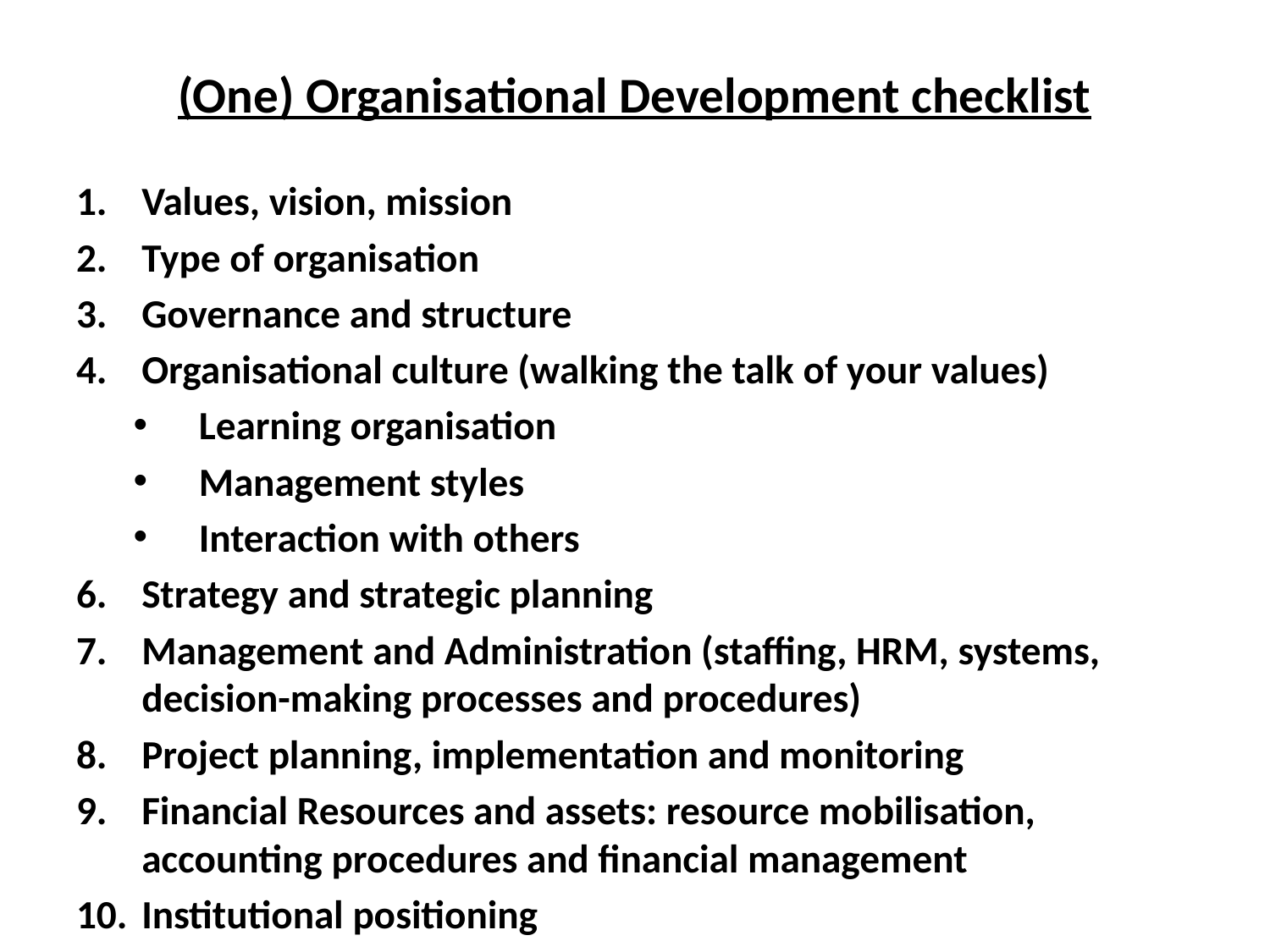

# (One) Organisational Development checklist
Values, vision, mission
Type of organisation
Governance and structure
Organisational culture (walking the talk of your values)
Learning organisation
Management styles
Interaction with others
Strategy and strategic planning
Management and Administration (staffing, HRM, systems, decision-making processes and procedures)
Project planning, implementation and monitoring
Financial Resources and assets: resource mobilisation, accounting procedures and financial management
Institutional positioning